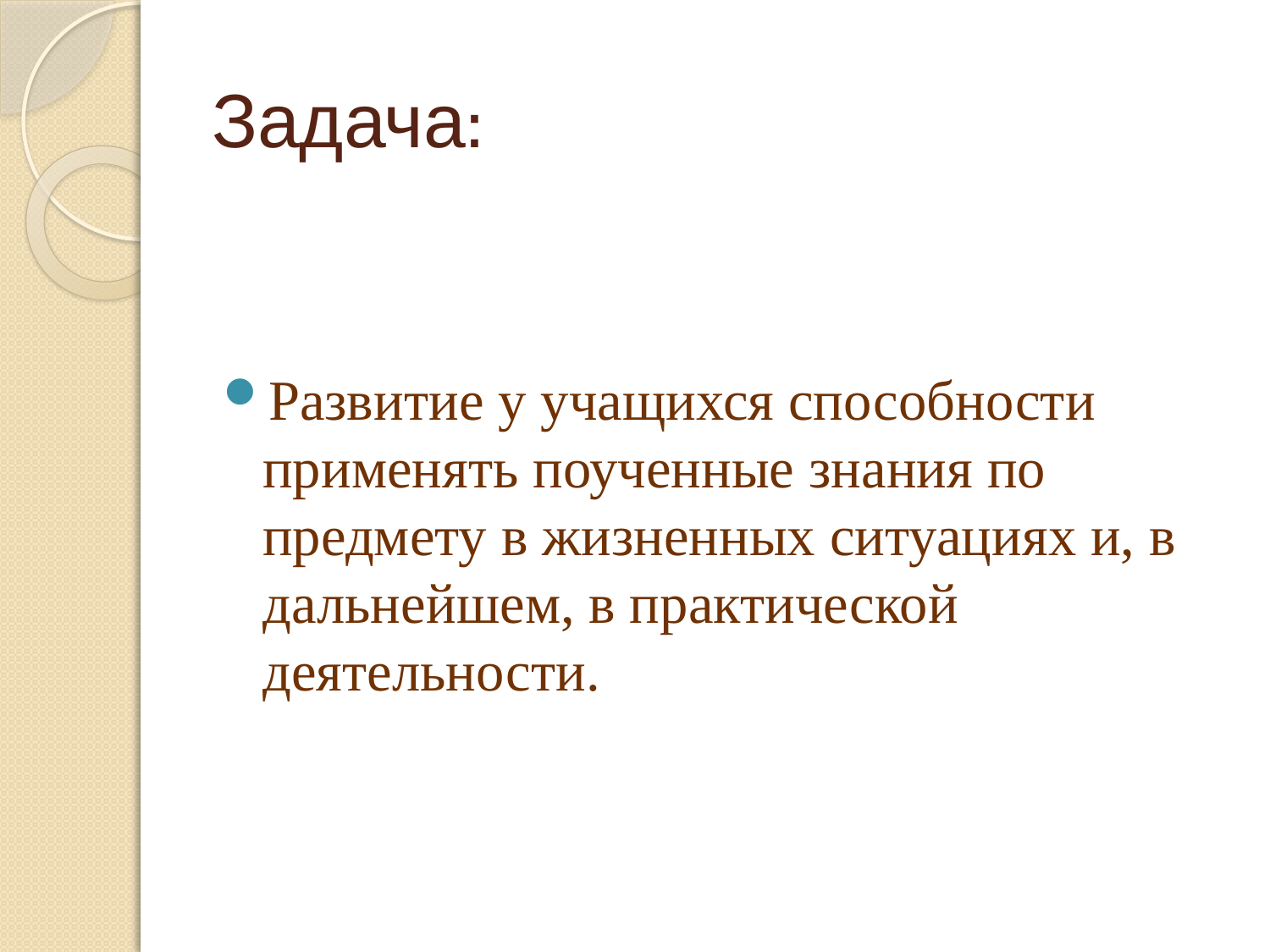

# Задача:

Развитие у учащихся способности применять поученные знания по предмету в жизненных ситуациях и, в дальнейшем, в практической деятельности.